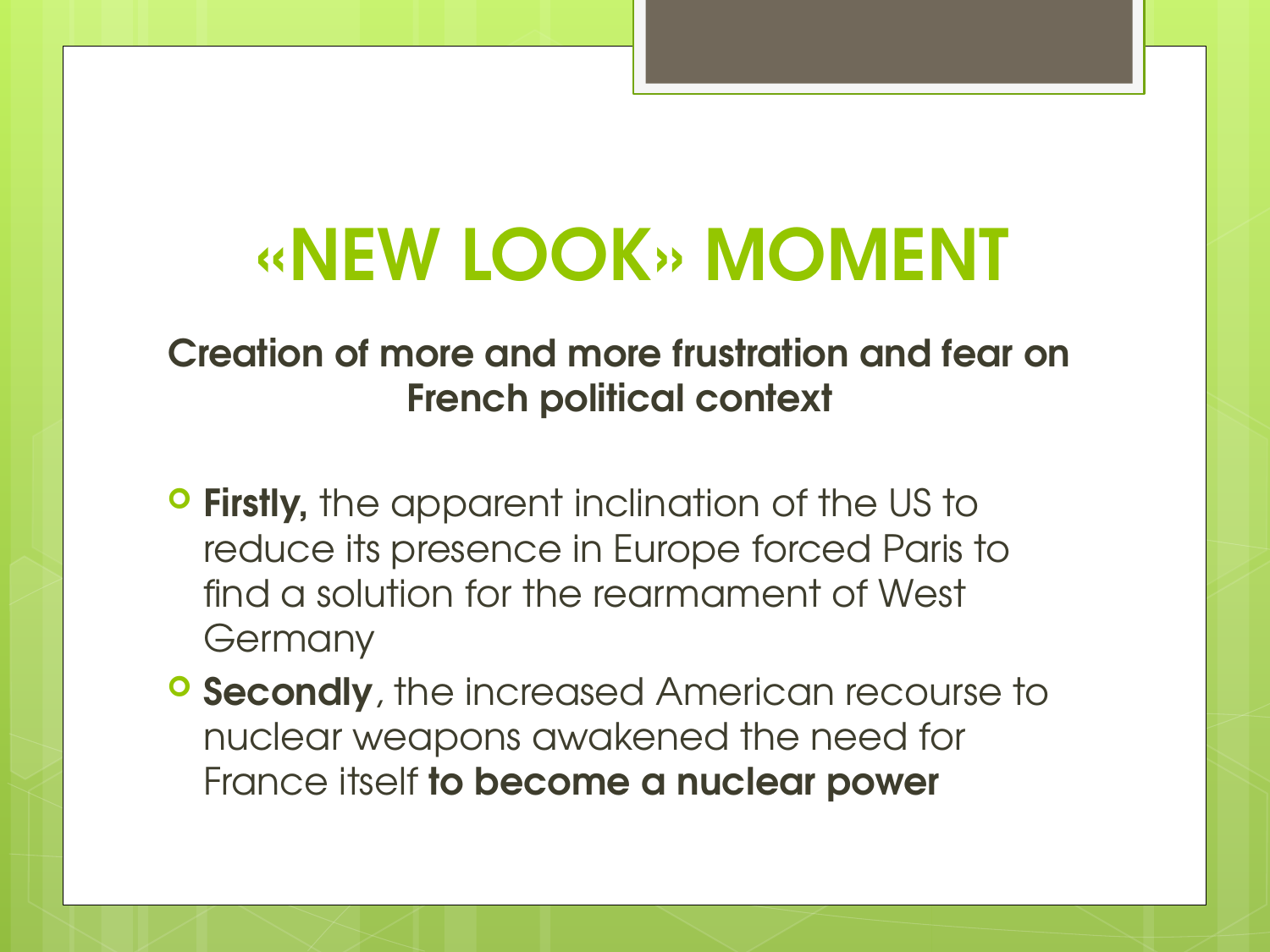

# «NEW LOOK» MOMENT
Creation of more and more frustration and fear on French political context

Firstly, the apparent inclination of the US to reduce its presence in Europe forced Paris to find a solution for the rearmament of West Germany
Secondly, the increased American recourse to nuclear weapons awakened the need for France itself to become a nuclear power